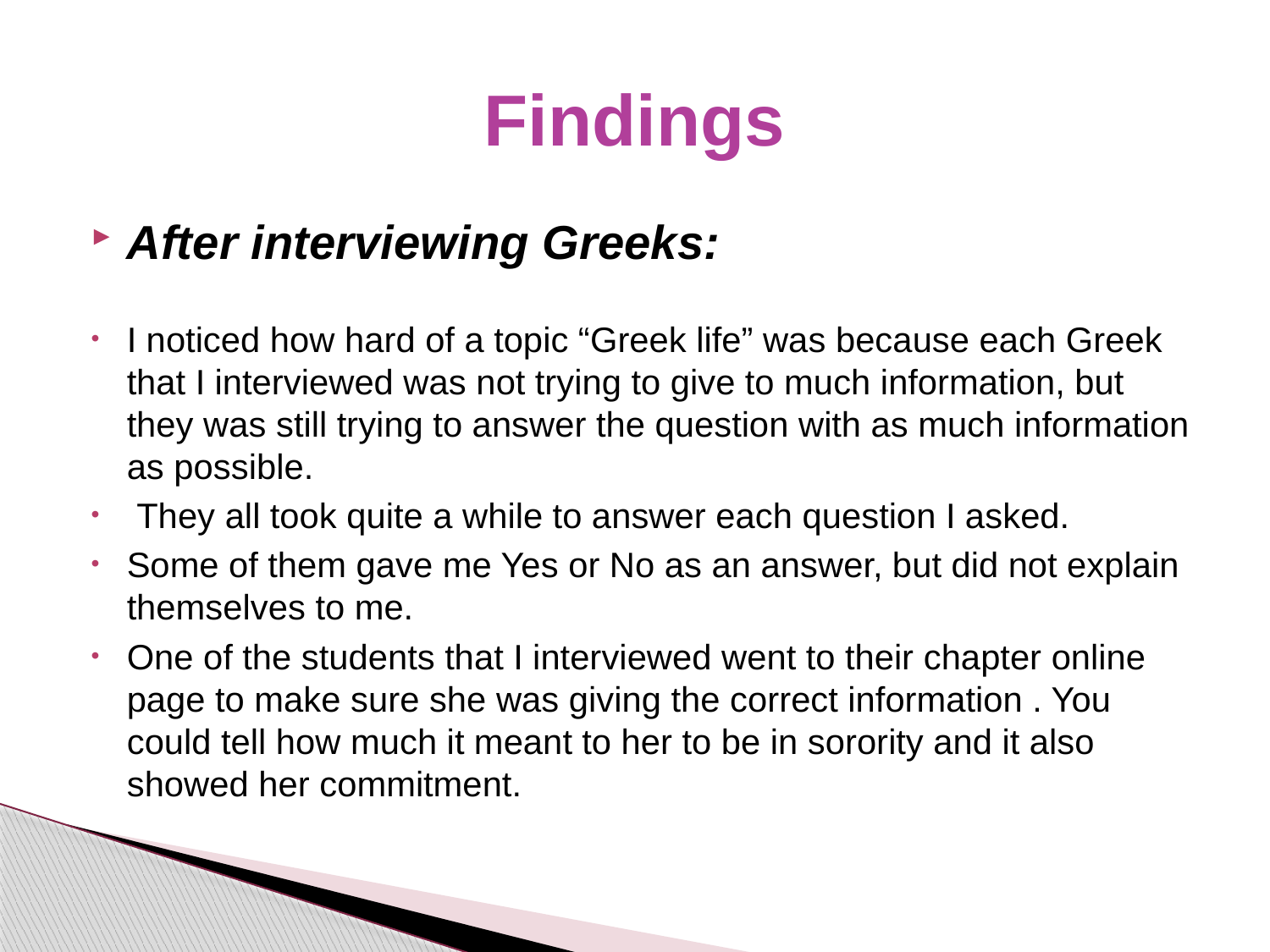

# Findings
After interviewing Greeks:

I noticed how hard of a topic “Greek life” was because each Greek that I interviewed was not trying to give to much information, but they was still trying to answer the question with as much information as possible.
 They all took quite a while to answer each question I asked.
Some of them gave me Yes or No as an answer, but did not explain themselves to me.
One of the students that I interviewed went to their chapter online page to make sure she was giving the correct information . You could tell how much it meant to her to be in sorority and it also showed her commitment.